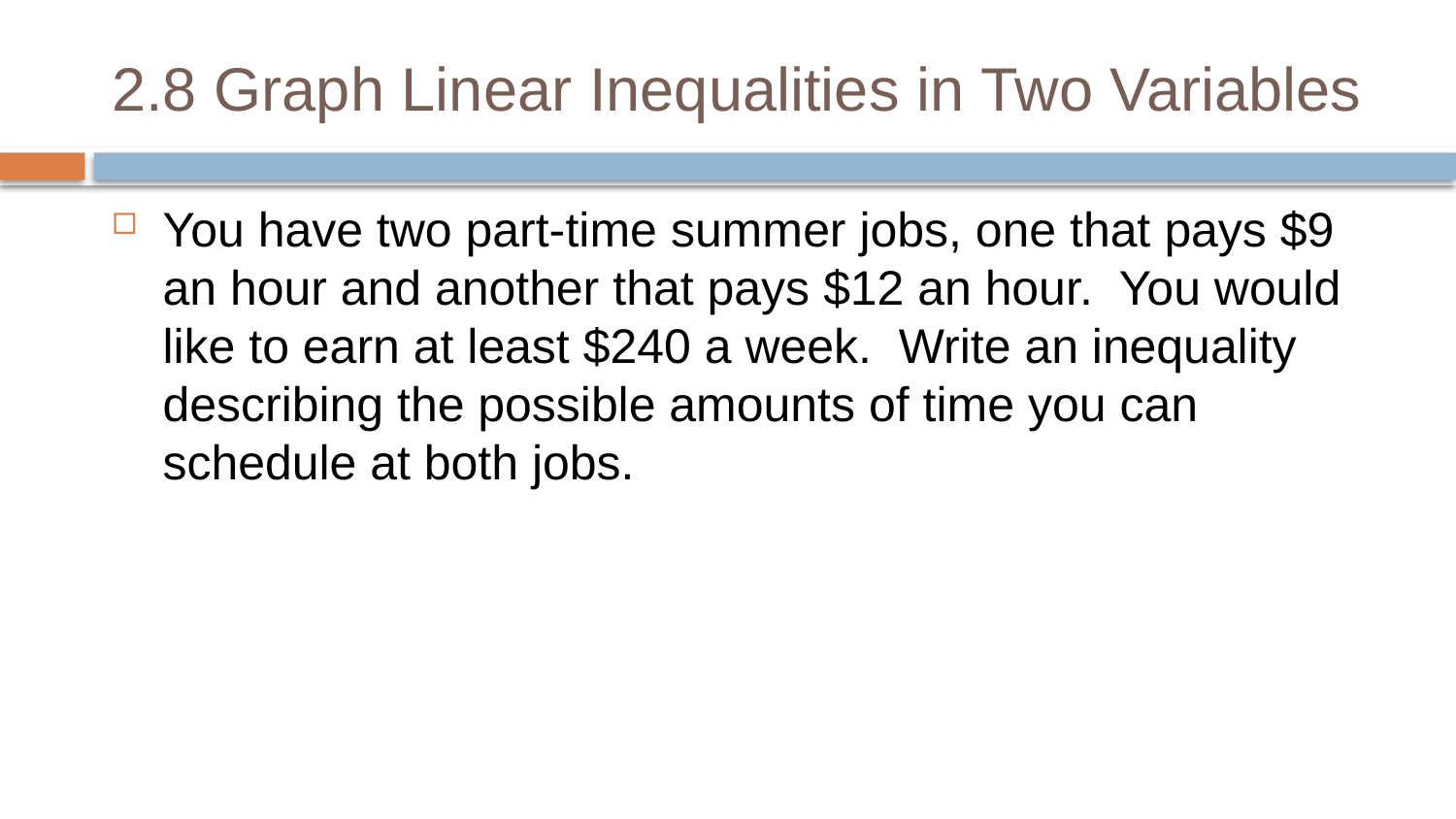

# 2.8 Graph Linear Inequalities in Two Variables
You have two part-time summer jobs, one that pays $9 an hour and another that pays $12 an hour.  You would like to earn at least $240 a week.  Write an inequality describing the possible amounts of time you can schedule at both jobs.